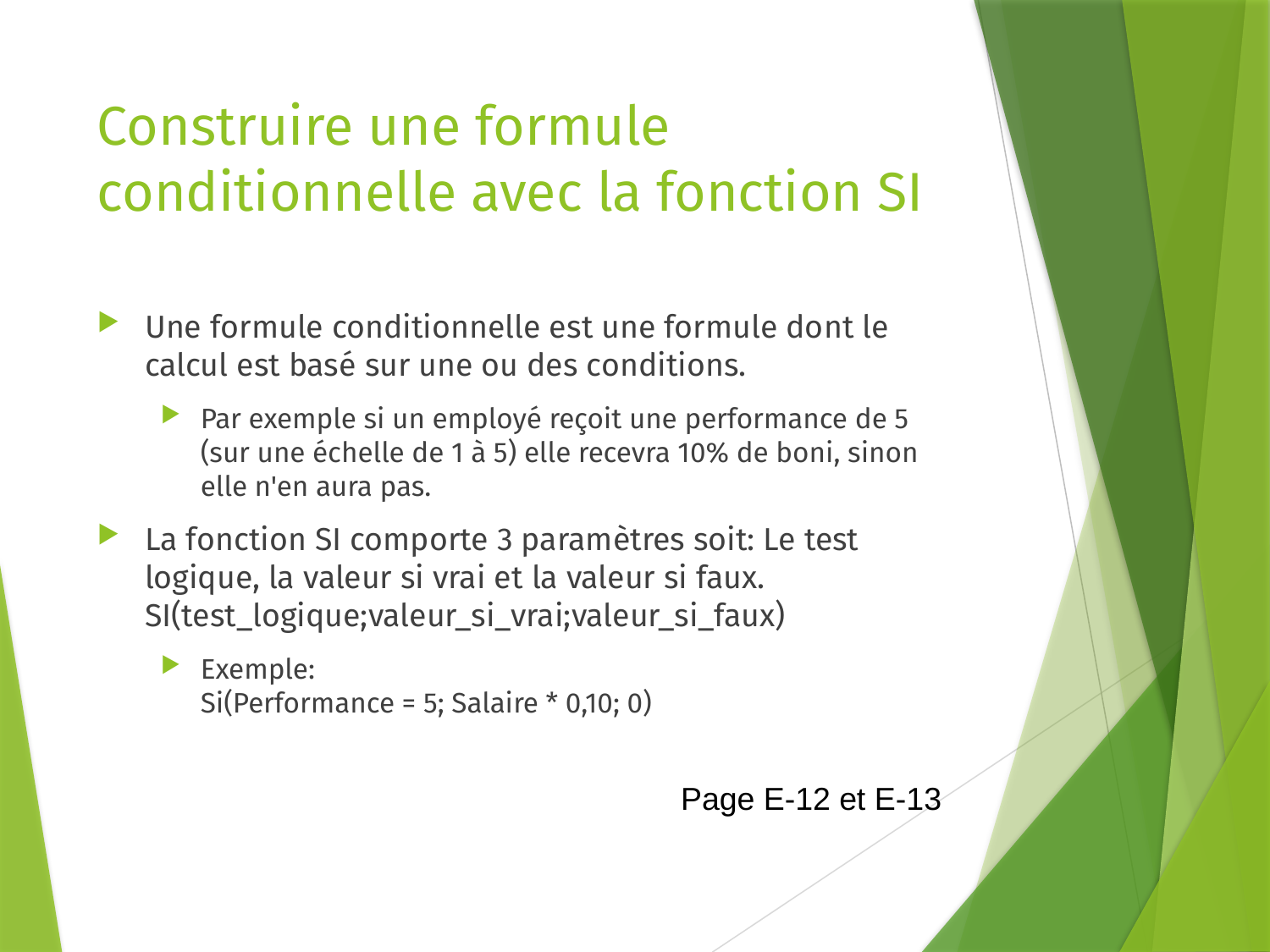

# Construire une formule conditionnelle avec la fonction SI
Une formule conditionnelle est une formule dont le calcul est basé sur une ou des conditions.
Par exemple si un employé reçoit une performance de 5 (sur une échelle de 1 à 5) elle recevra 10% de boni, sinon elle n'en aura pas.
La fonction SI comporte 3 paramètres soit: Le test logique, la valeur si vrai et la valeur si faux.
SI(test_logique;valeur_si_vrai;valeur_si_faux)
Exemple:
Si(Performance = 5; Salaire * 0,10; 0)

Page E-12 et E-13